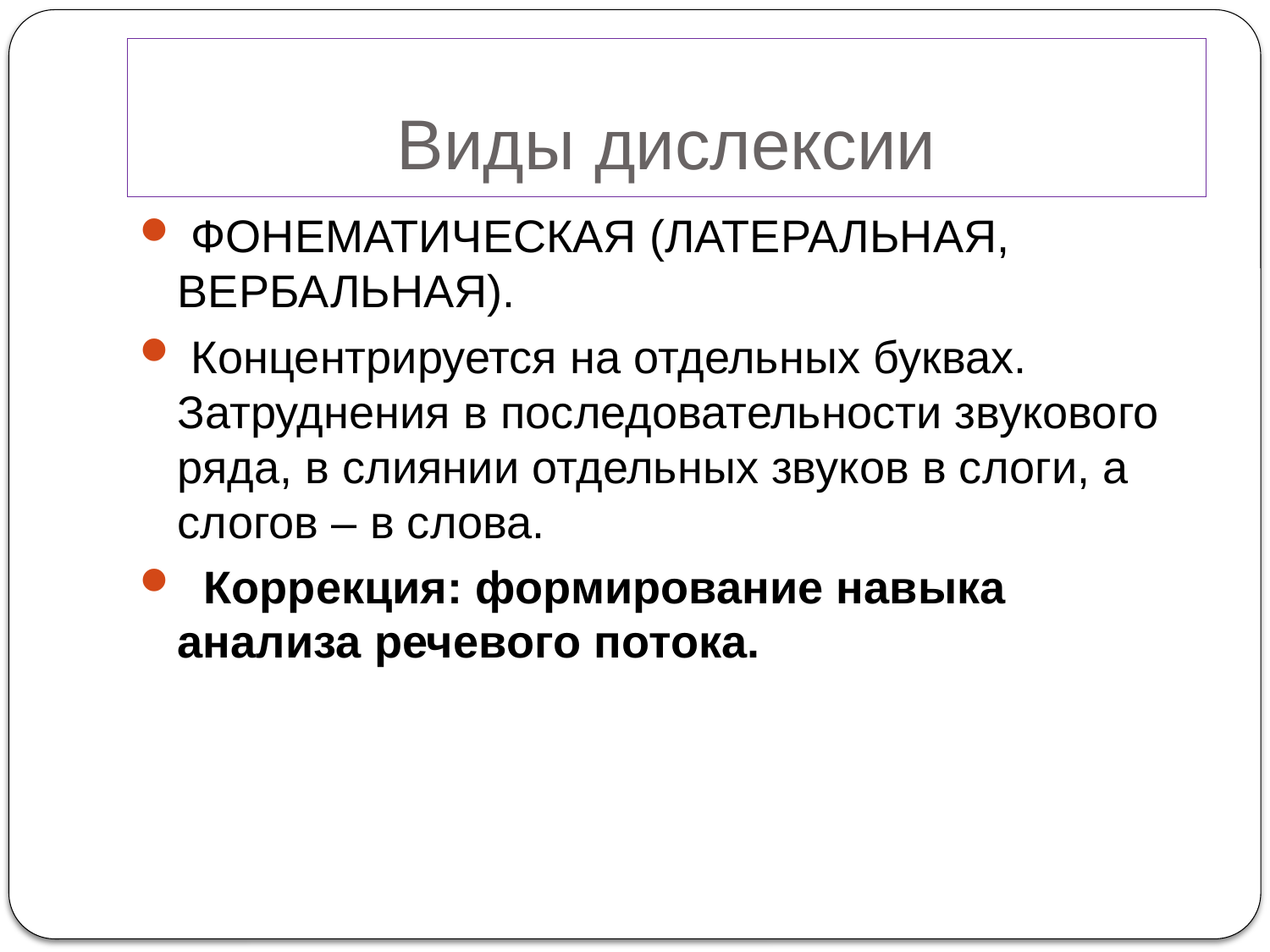

# Виды дислексии
 ФОНЕМАТИЧЕСКАЯ (ЛАТЕРАЛЬНАЯ, ВЕРБАЛЬНАЯ).
 Концентрируется на отдельных буквах. Затруднения в последовательности звукового ряда, в слиянии отдельных звуков в слоги, а слогов – в слова.
  Коррекция: формирование навыка анализа речевого потока.